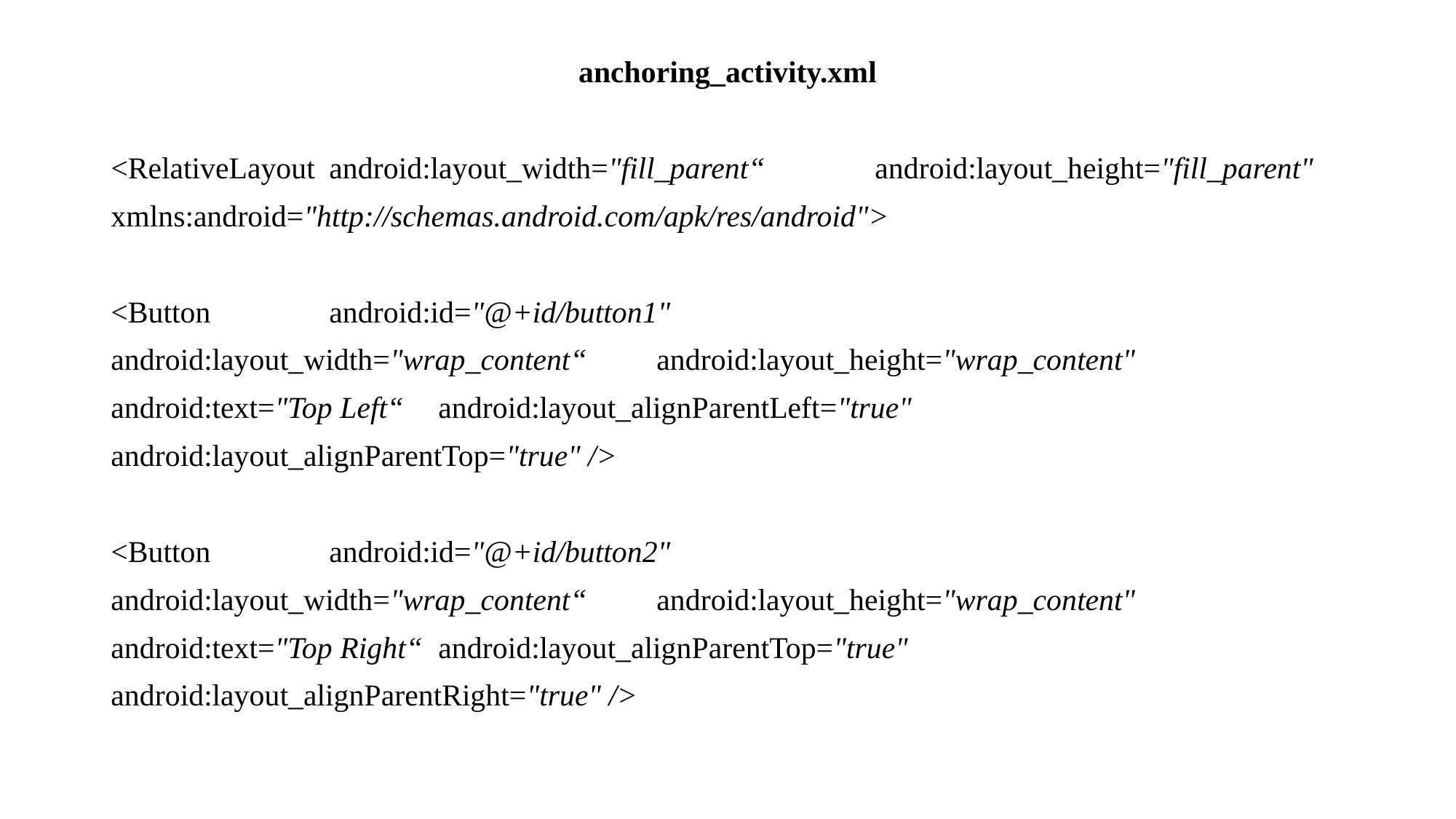

anchoring_activity.xml

<RelativeLayout	android:layout_width="fill_parent“		android:layout_height="fill_parent"
xmlns:android="http://schemas.android.com/apk/res/android">

<Button		android:id="@+id/button1"
android:layout_width="wrap_content“	android:layout_height="wrap_content"
android:text="Top Left“	android:layout_alignParentLeft="true"
android:layout_alignParentTop="true" />

<Button		android:id="@+id/button2"
android:layout_width="wrap_content“	android:layout_height="wrap_content"
android:text="Top Right“	android:layout_alignParentTop="true"
android:layout_alignParentRight="true" />